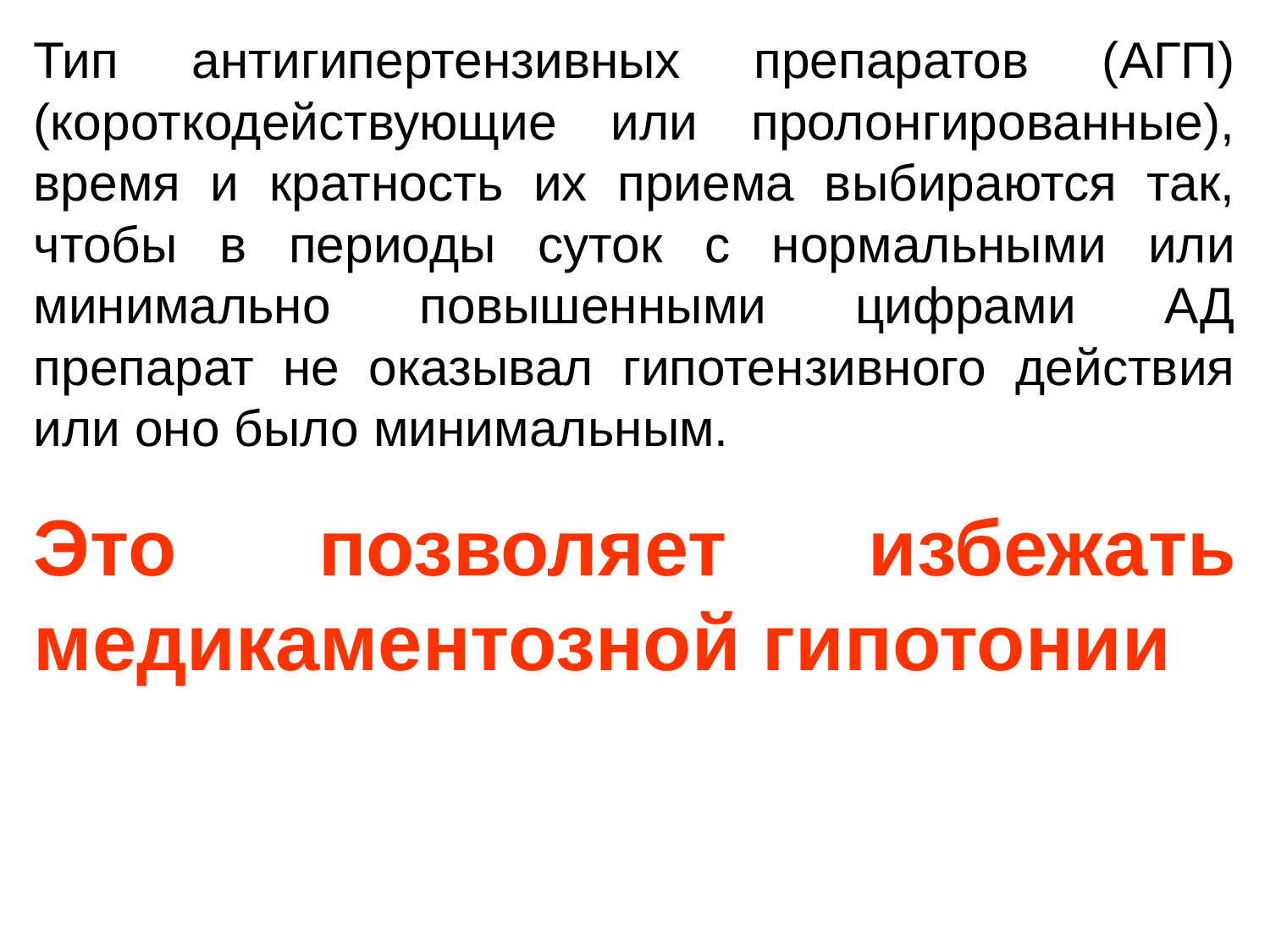

Тип антигипертензивных препаратов (АГП) (короткодействующие или пролонгированные), время и кратность их приема выбираются так, чтобы в периоды суток с нормальными или минимально повышенными цифрами АД препарат не оказывал гипотензивного действия или оно было минимальным.
Это позволяет избежать медикаментозной гипотонии